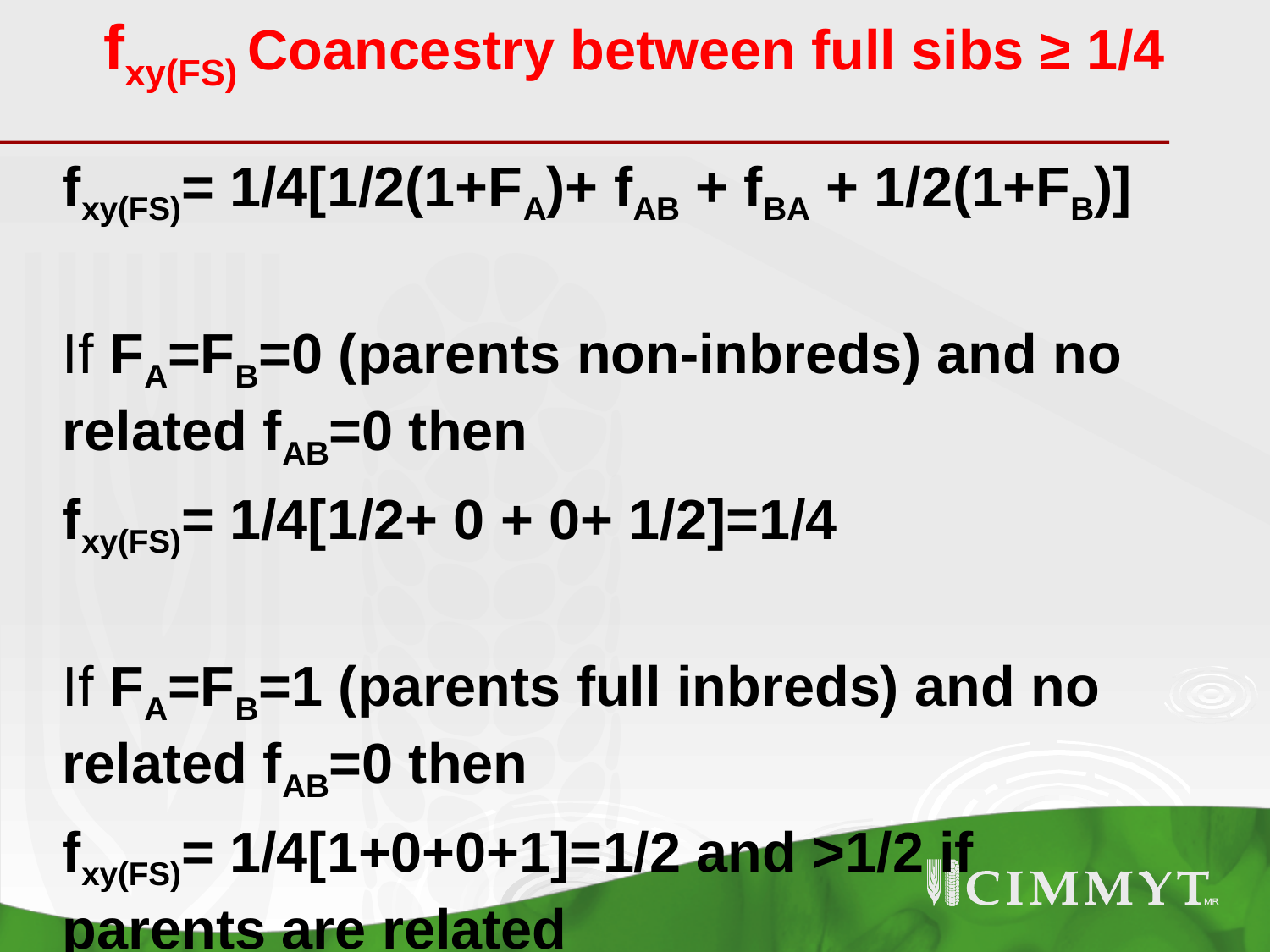

# fxy(FS) Coancestry between full sibs ≥ 1/4
fxy(FS)= 1/4[1/2(1+FA)+ fAB + fBA + 1/2(1+FB)]

If FA=FB=0 (parents non-inbreds) and no related fAB=0 then
fxy(FS)= 1/4[1/2+ 0 + 0+ 1/2]=1/4

If FA=FB=1 (parents full inbreds) and no related fAB=0 then
fxy(FS)= 1/4[1+0+0+1]=1/2 and >1/2 if parents are related